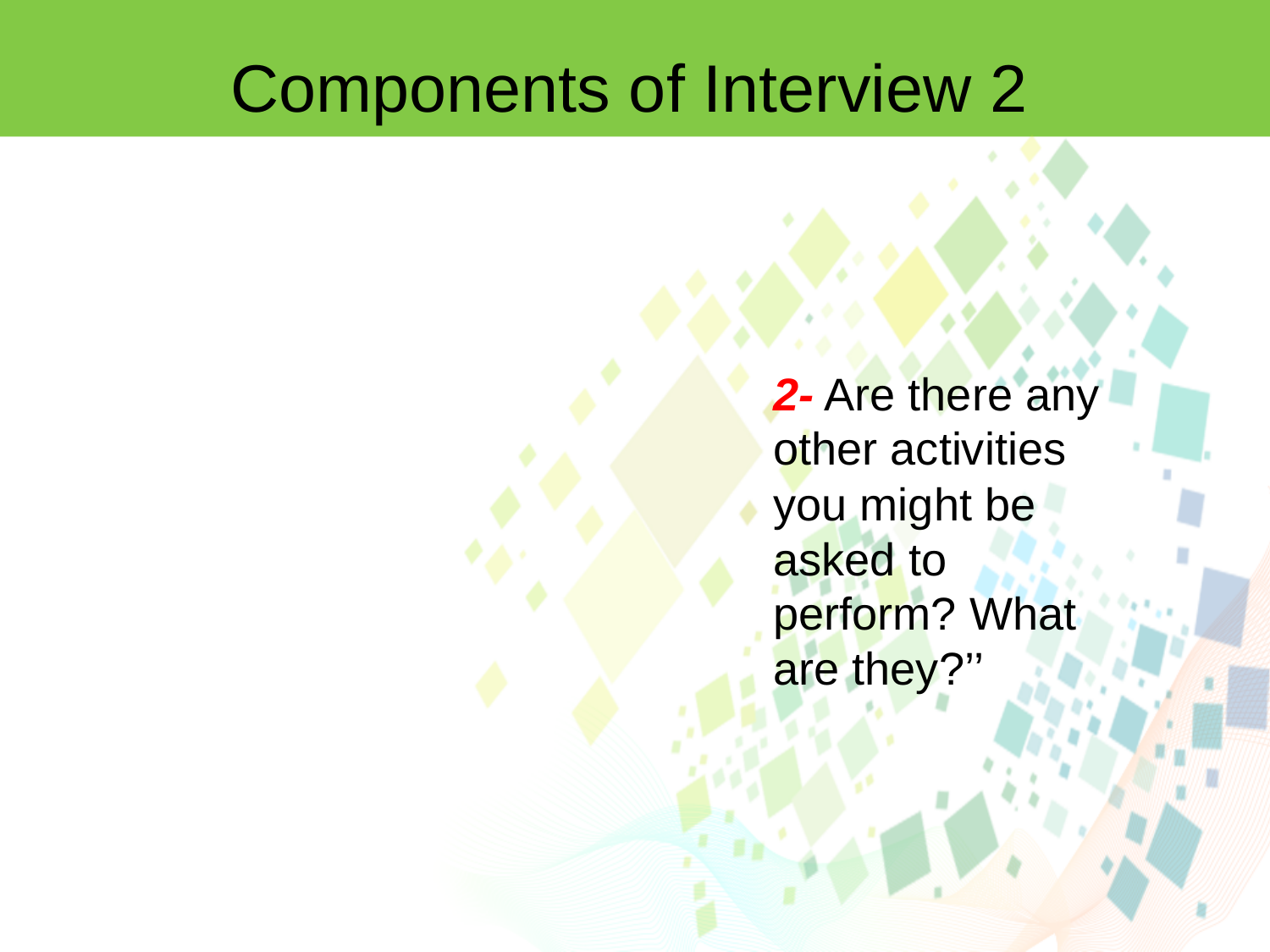

Components of Interview 2
2- Are there any other activities you might be asked to perform? What are they?’’